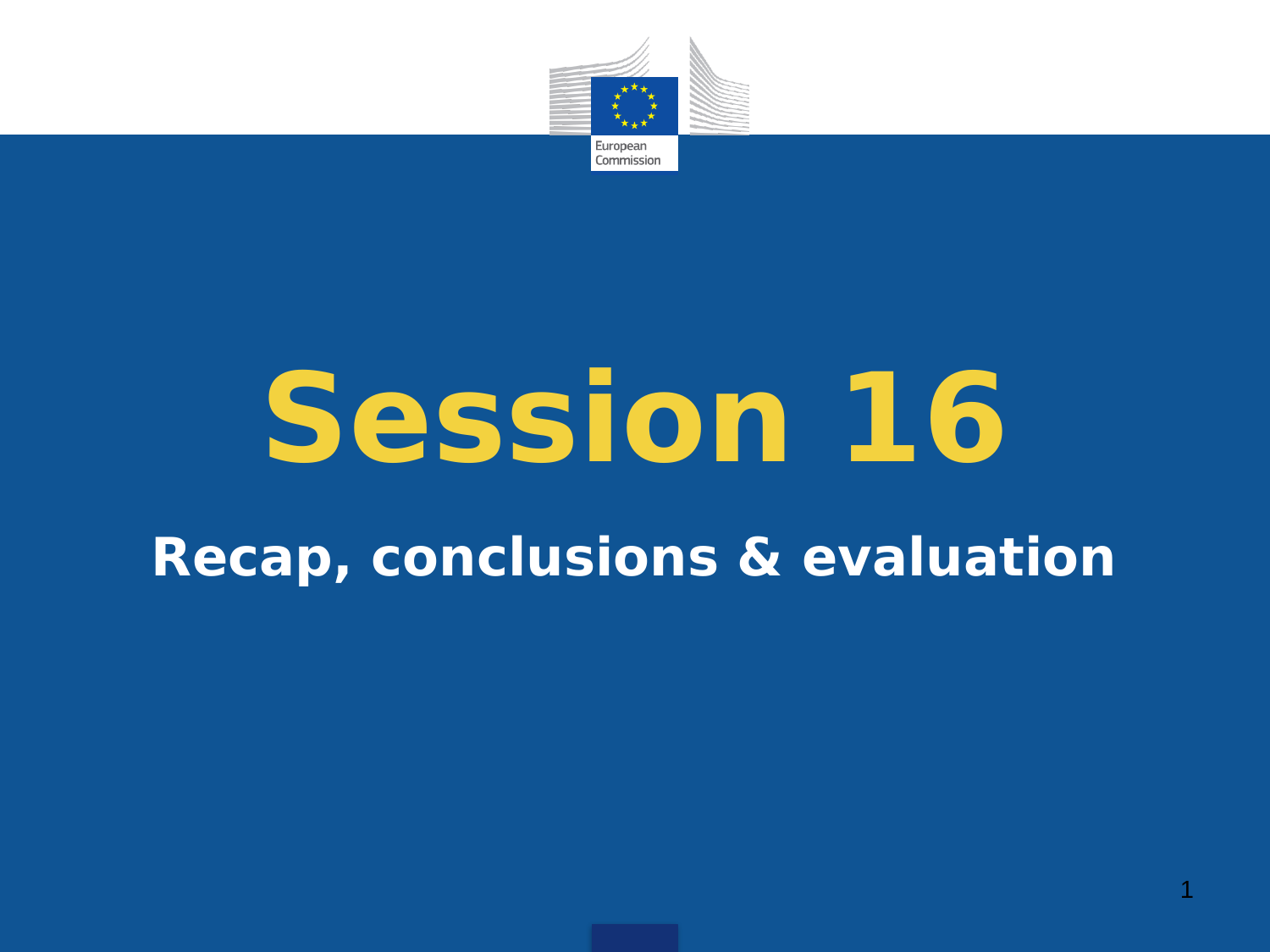

# Session 16
Recap, conclusions & evaluation
1